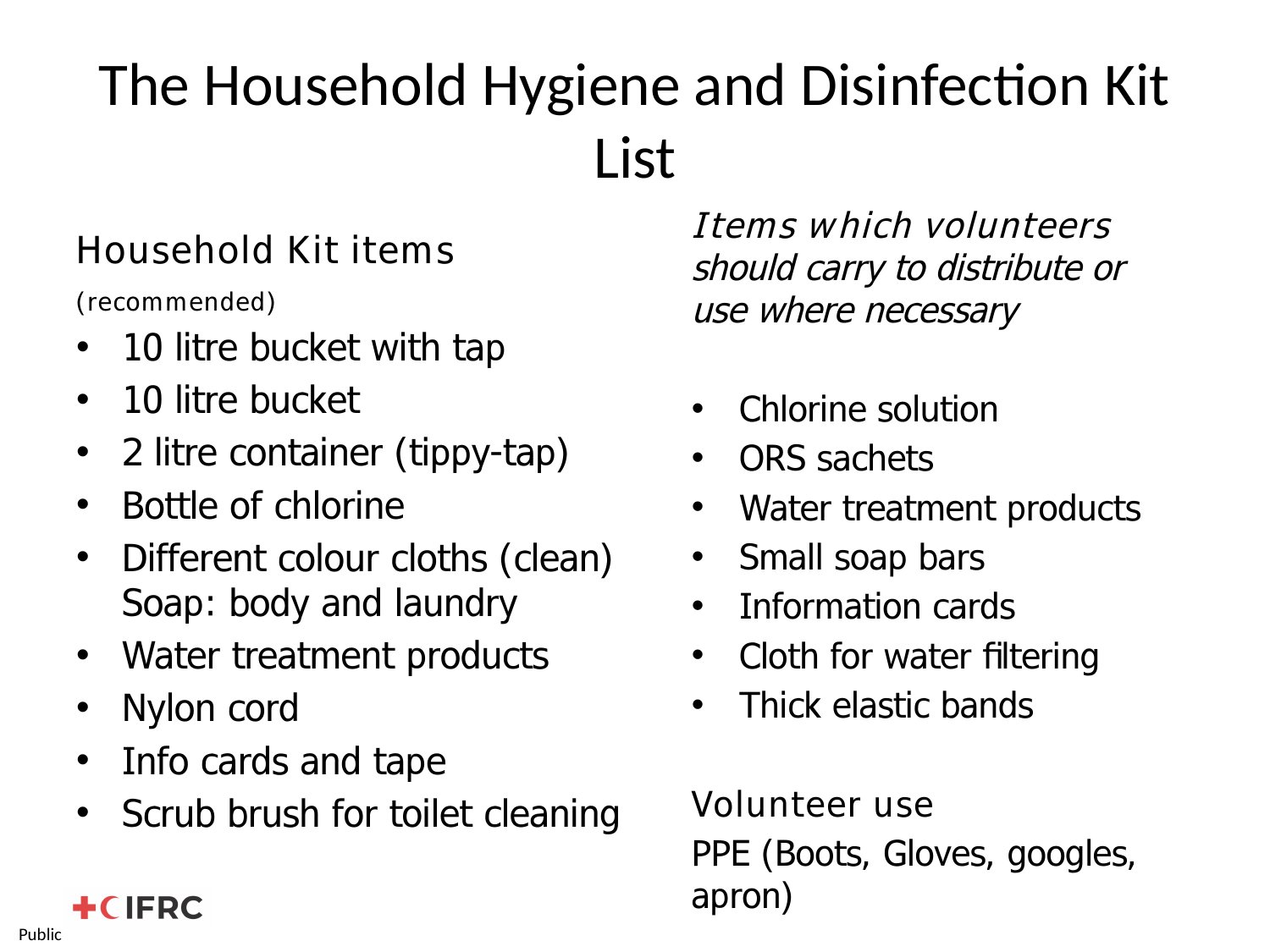

# The Household Hygiene and Disinfection Kit List
Household Kit items (recommended)
10 litre bucket with tap
10 litre bucket
2 litre container (tippy-tap)
Bottle of chlorine
Different colour cloths (clean) Soap: body and laundry
Water treatment products
Nylon cord
Info cards and tape
Scrub brush for toilet cleaning

Items which volunteers should carry to distribute or use where necessary

Chlorine solution
ORS sachets
Water treatment products
Small soap bars
Information cards
Cloth for water filtering
Thick elastic bands

Volunteer use
PPE (Boots, Gloves, googles, apron)